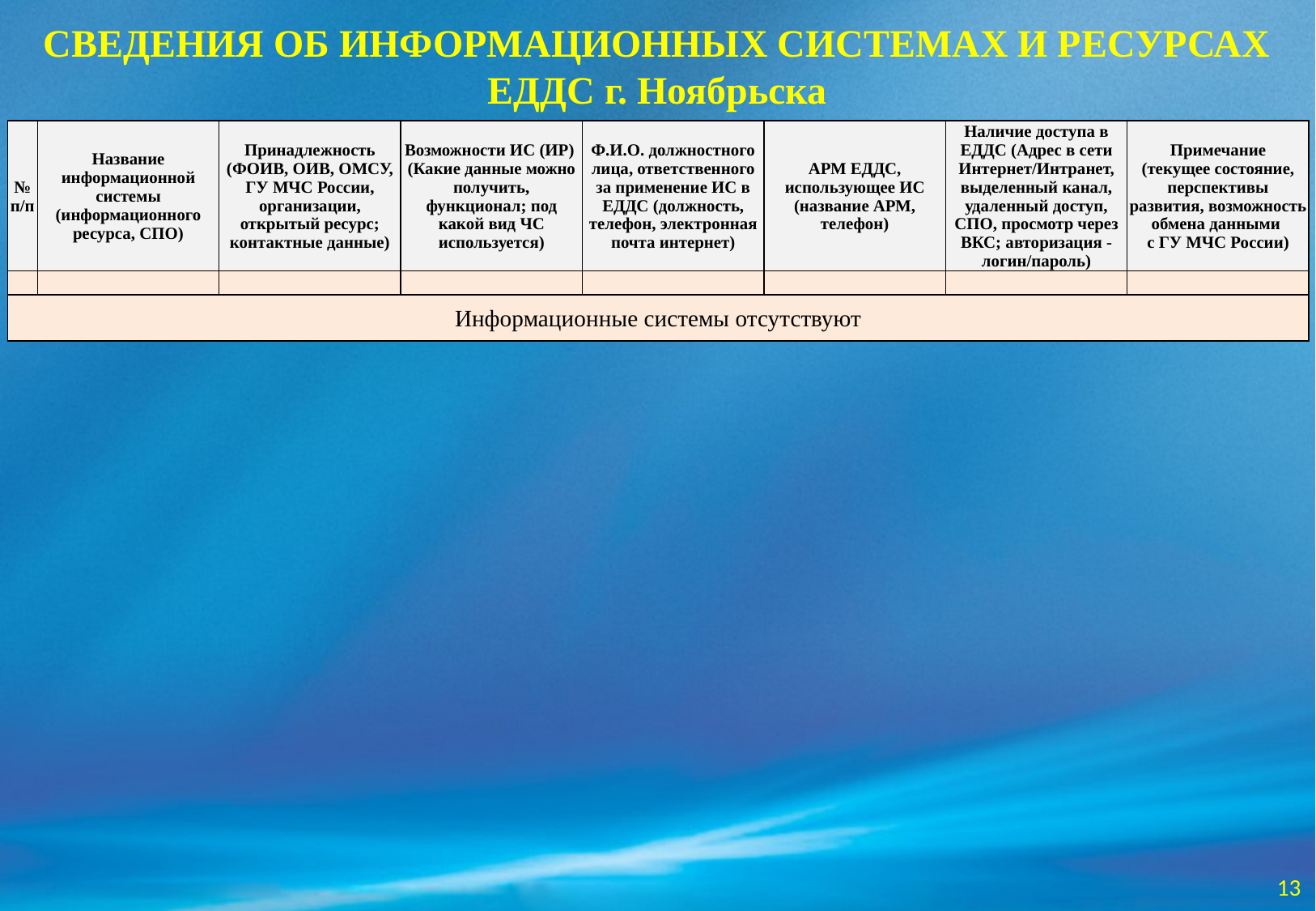

СВЕДЕНИЯ ОБ ИНФОРМАЦИОННЫХ СИСТЕМАХ И РЕСУРСАХ ЕДДС г. Ноябрьска
| № п/п | Название информационной системы (информационного ресурса, СПО) | Принадлежность (ФОИВ, ОИВ, ОМСУ, ГУ МЧС России, организации, открытый ресурс; контактные данные) | Возможности ИС (ИР) (Какие данные можно получить, функционал; под какой вид ЧС используется) | Ф.И.О. должностного лица, ответственного за применение ИС в ЕДДС (должность, телефон, электронная почта интернет) | АРМ ЕДДС, использующее ИС (название АРМ, телефон) | Наличие доступа в ЕДДС (Адрес в сети Интернет/Интранет, выделенный канал, удаленный доступ, СПО, просмотр через ВКС; авторизация - логин/пароль) | Примечание (текущее состояние, перспективы развития, возможность обмена данными с ГУ МЧС России) |
| --- | --- | --- | --- | --- | --- | --- | --- |
|  |  |  |  |  |  |  |  |
| Информационные системы отсутствуют |  |  |  |  |  |  |  |
13